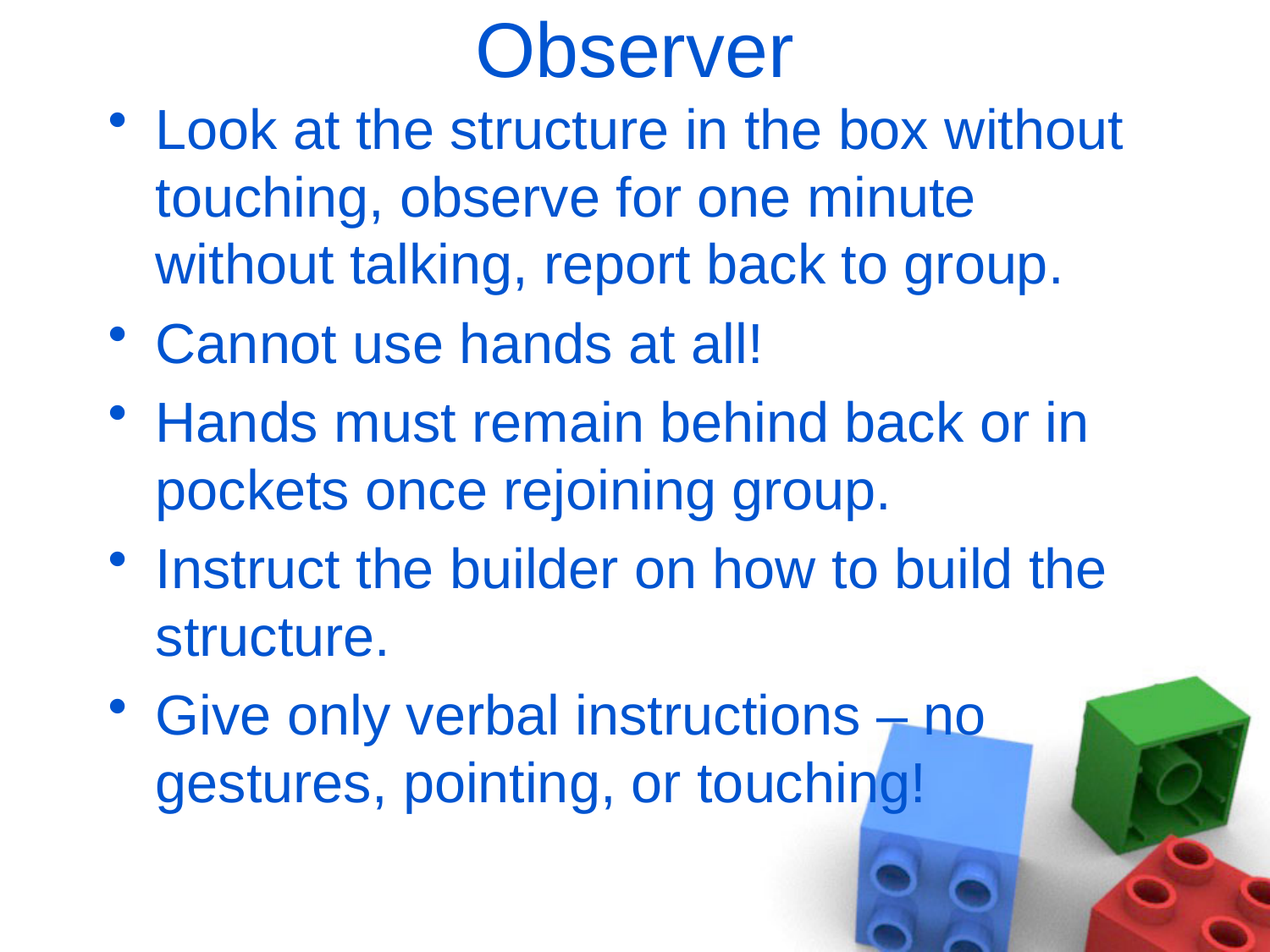

# Observer
Look at the structure in the box without touching, observe for one minute without talking, report back to group.
Cannot use hands at all!
Hands must remain behind back or in pockets once rejoining group.
Instruct the builder on how to build the structure.
Give only verbal instructions – no gestures, pointing, or touching!